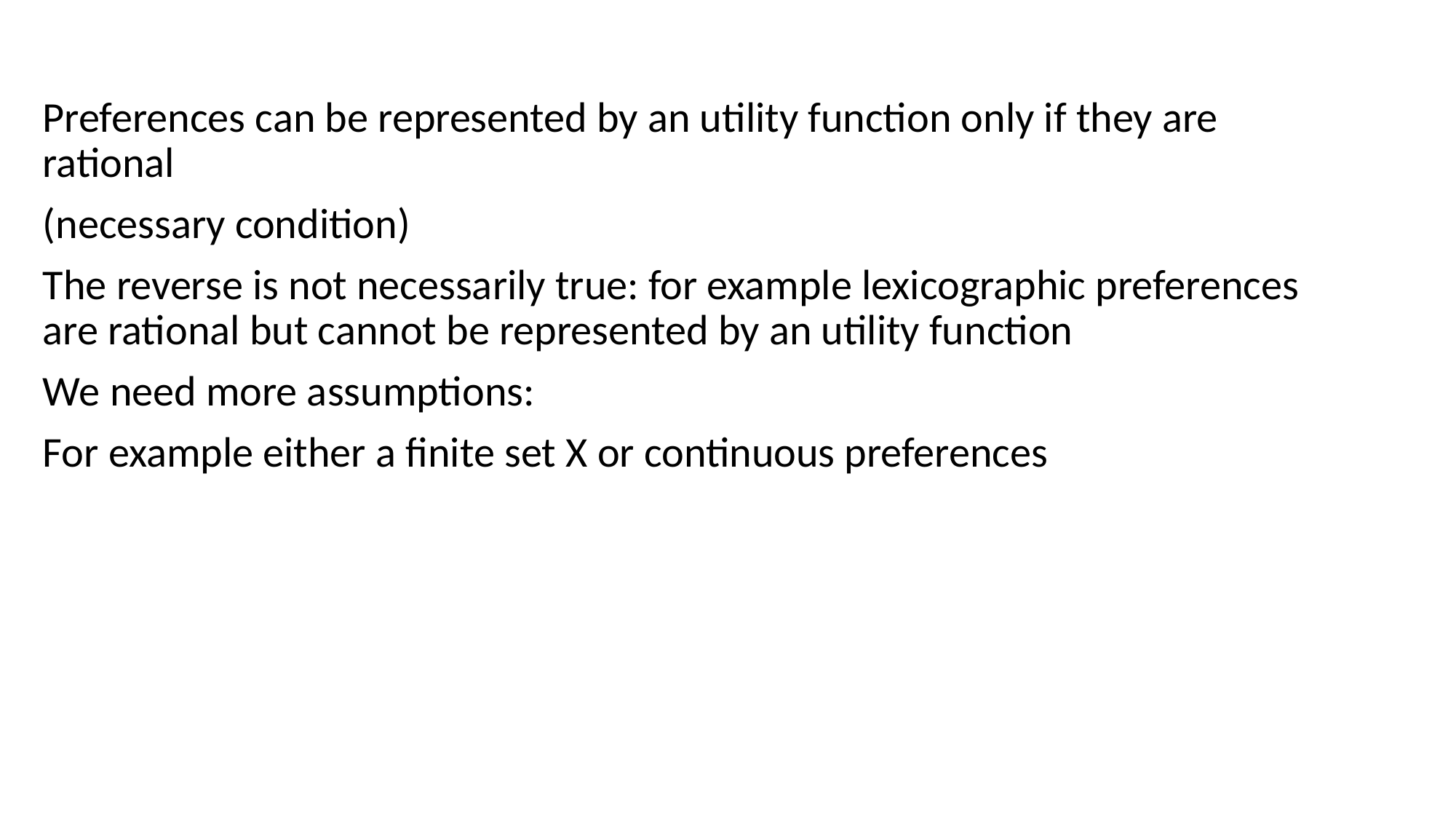

Preferences can be represented by an utility function only if they are rational
(necessary condition)
The reverse is not necessarily true: for example lexicographic preferences are rational but cannot be represented by an utility function
We need more assumptions:
For example either a finite set X or continuous preferences